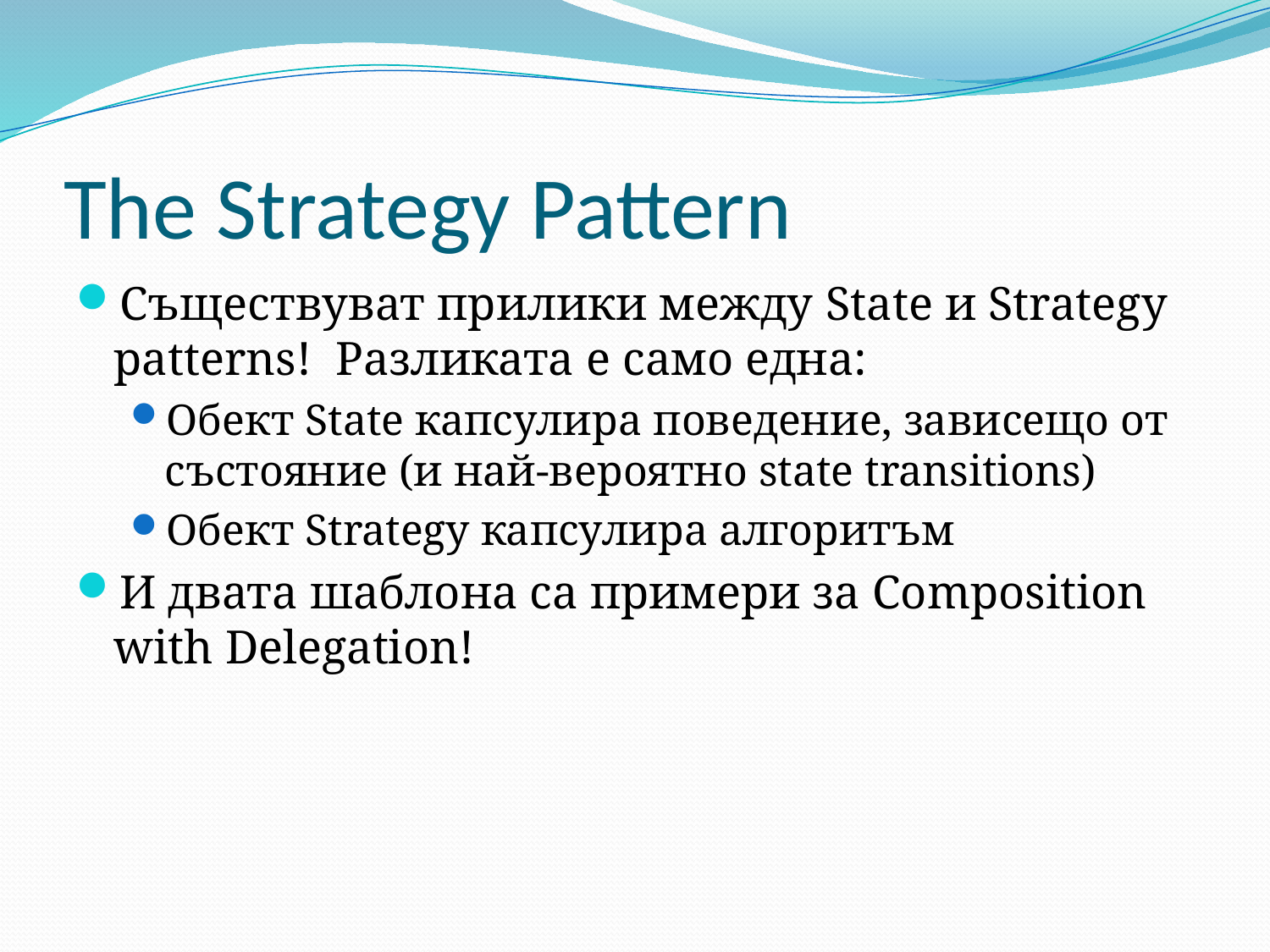

# The Strategy Pattern
Съществуват прилики между State и Strategy patterns!  Разликата е само една:
Обект State капсулира поведение, зависещо от състояние (и най-вероятно state transitions)
Обект Strategy капсулира алгоритъм
И двата шаблона са примери за Composition with Delegation!